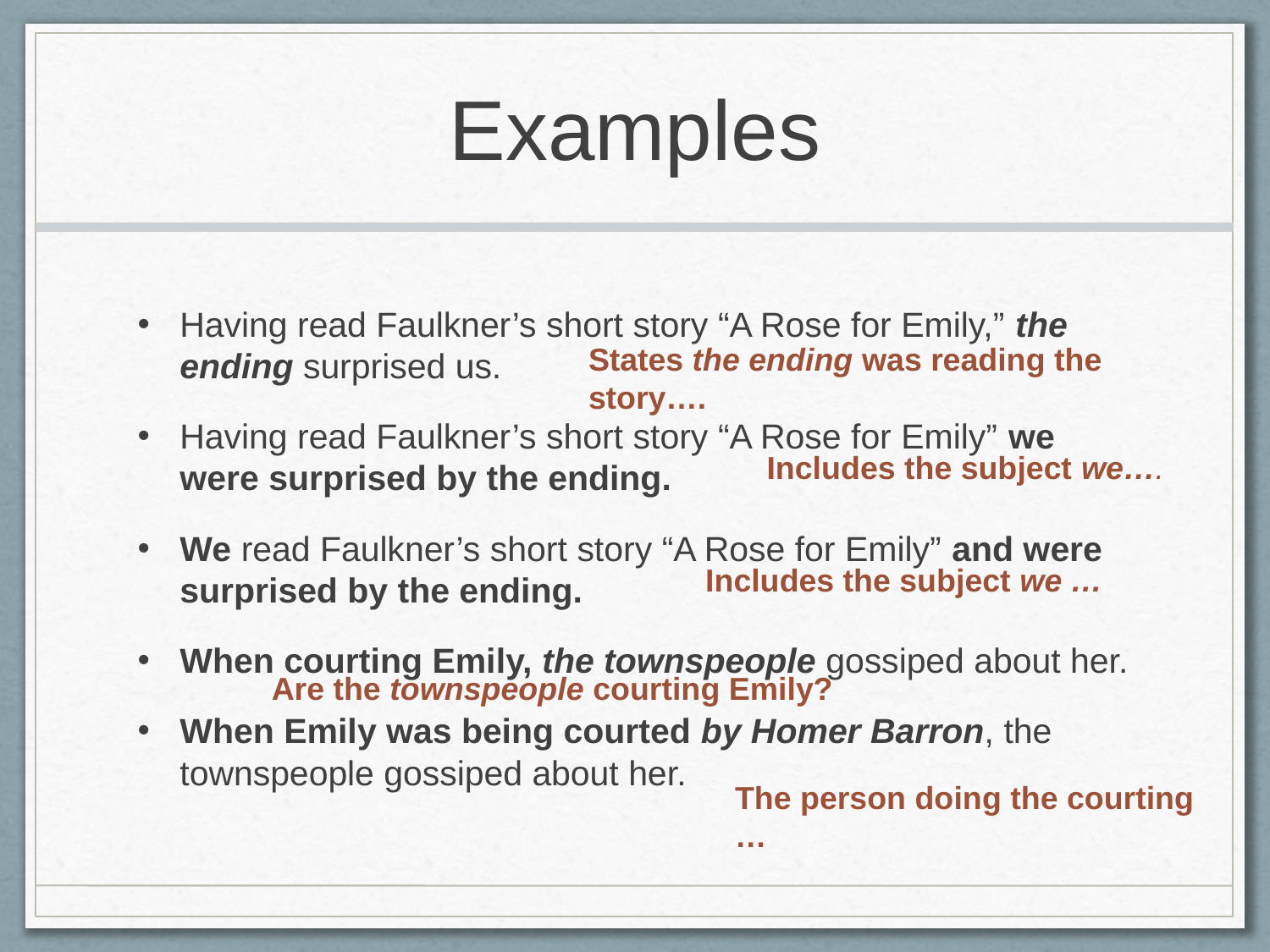

# Examples
Having read Faulkner’s short story “A Rose for Emily,” the ending surprised us.
Having read Faulkner’s short story “A Rose for Emily” we were surprised by the ending.
We read Faulkner’s short story “A Rose for Emily” and were surprised by the ending.
When courting Emily, the townspeople gossiped about her.
When Emily was being courted by Homer Barron, the townspeople gossiped about her.
States the ending was reading the story….
Includes the subject we….
Includes the subject we …
Are the townspeople courting Emily?
The person doing the courting …